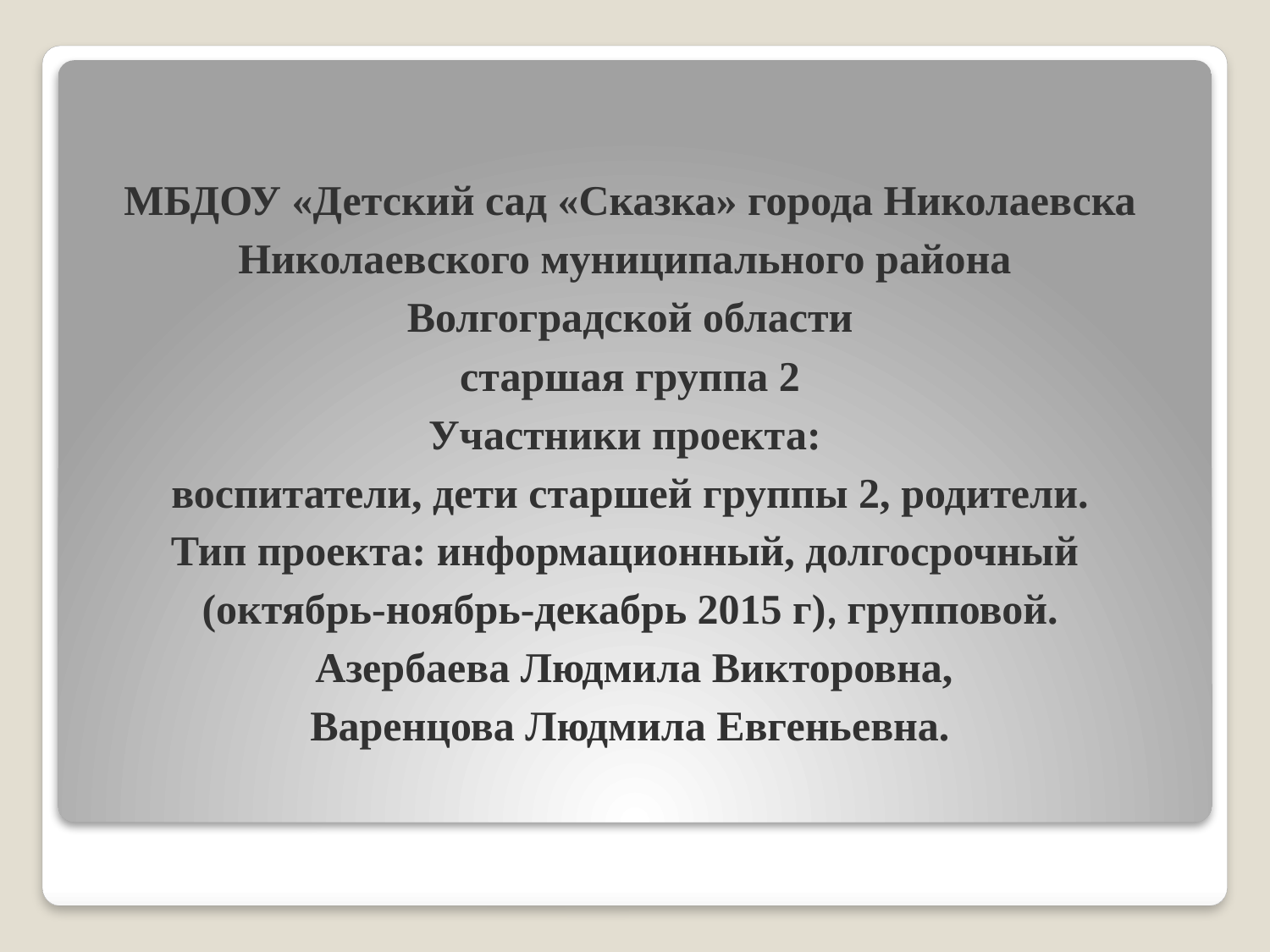

# МБДОУ «Детский сад «Сказка» города Николаевска Николаевского муниципального района Волгоградской области старшая группа 2 Участники проекта: воспитатели, дети старшей группы 2, родители. Тип проекта: информационный, долгосрочный (октябрь-ноябрь-декабрь 2015 г), групповой. Азербаева Людмила Викторовна, Варенцова Людмила Евгеньевна.